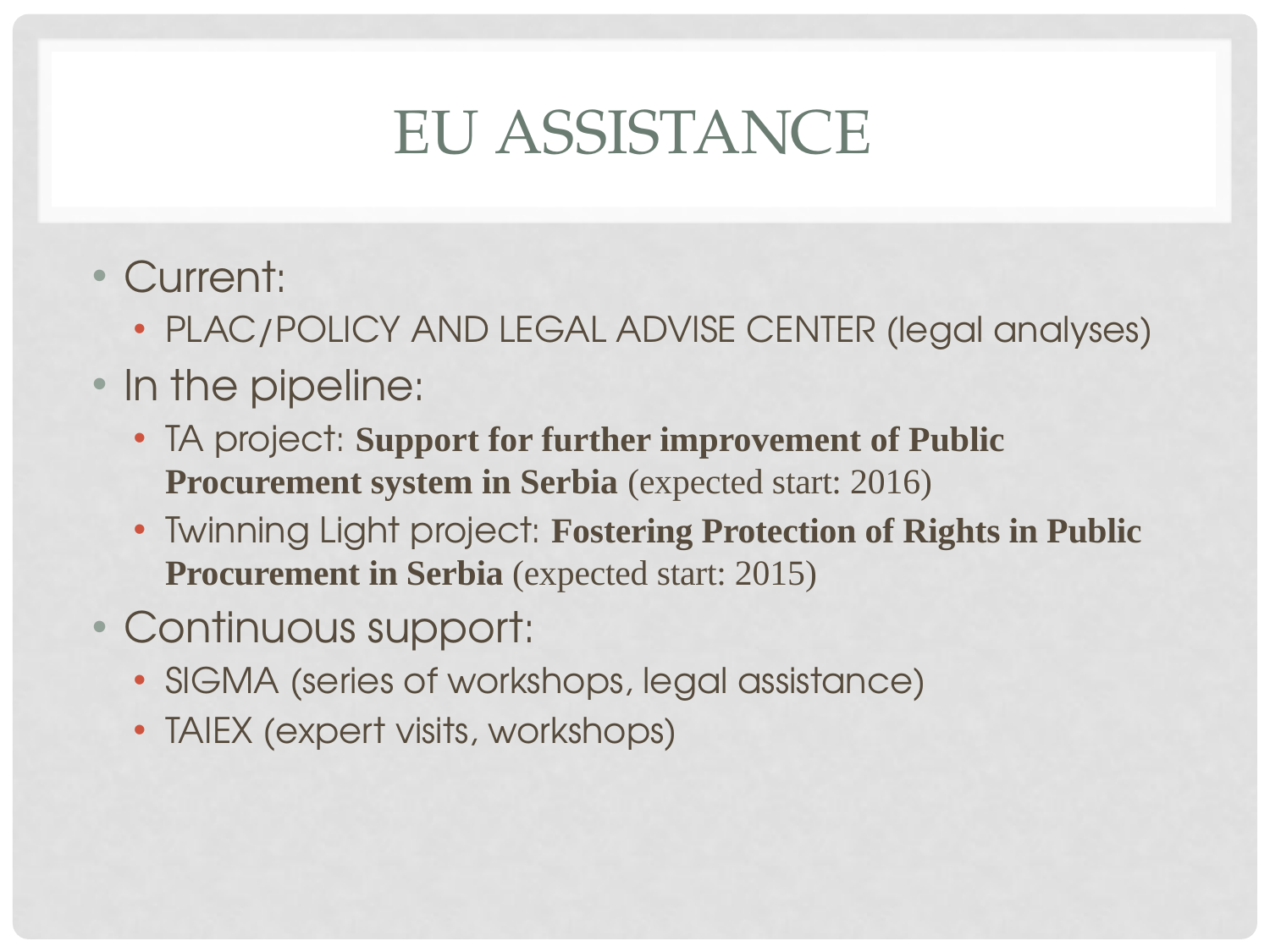

# EU Assistance
Current:
PLAC/POLICY AND LEGAL ADVISE CENTER (legal analyses)
In the pipeline:
TA project: Support for further improvement of Public Procurement system in Serbia (expected start: 2016)
Twinning Light project: Fostering Protection of Rights in Public Procurement in Serbia (expected start: 2015)
Continuous support:
SIGMA (series of workshops, legal assistance)
TAIEX (expert visits, workshops)